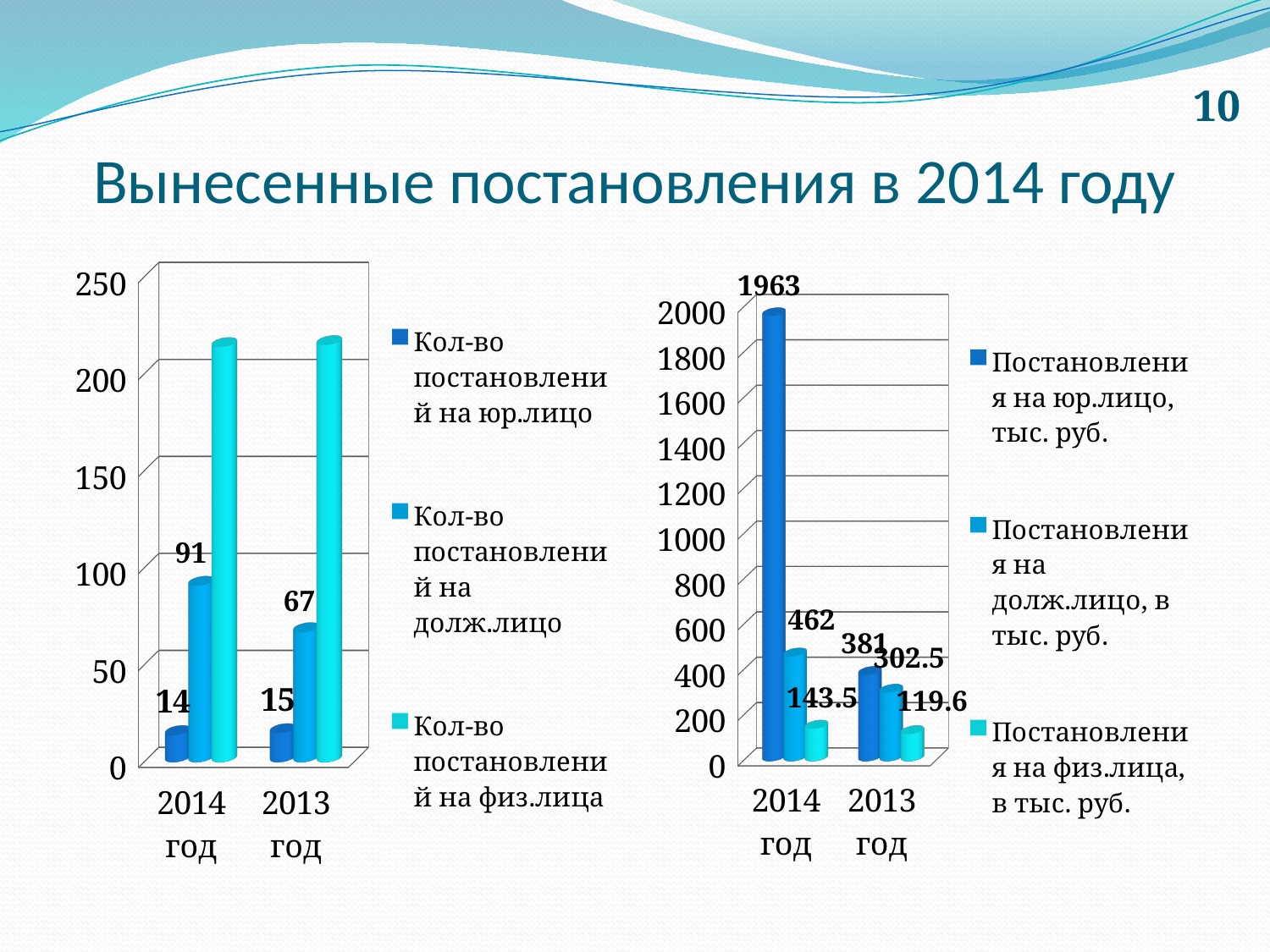

10
# Вынесенные постановления в 2014 году

[unsupported chart]

[unsupported chart]